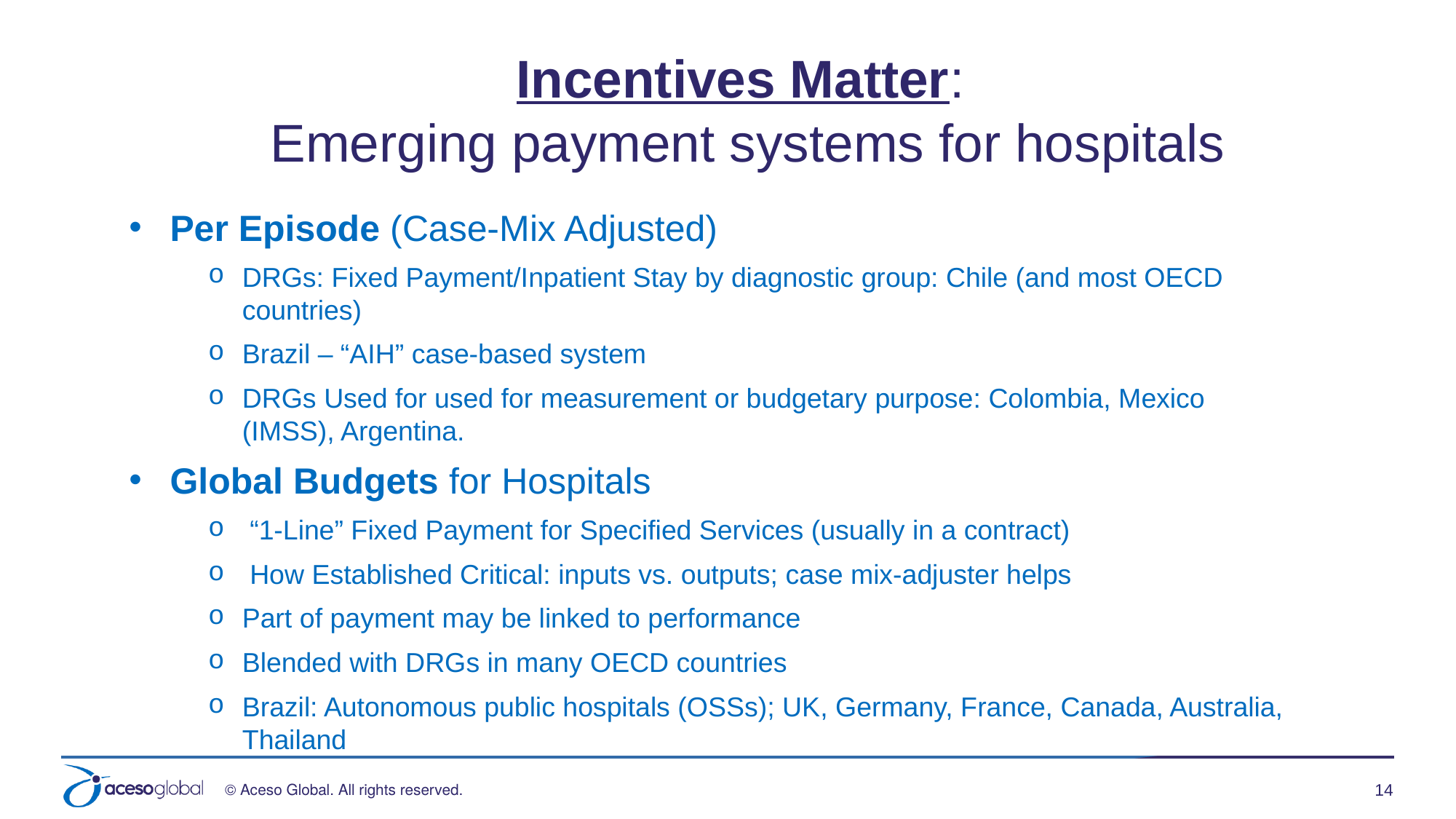

# Incentives Matter: Emerging payment systems for hospitals
Per Episode (Case-Mix Adjusted)
DRGs: Fixed Payment/Inpatient Stay by diagnostic group: Chile (and most OECD countries)
Brazil – “AIH” case-based system
DRGs Used for used for measurement or budgetary purpose: Colombia, Mexico (IMSS), Argentina.
Global Budgets for Hospitals
 “1-Line” Fixed Payment for Specified Services (usually in a contract)
 How Established Critical: inputs vs. outputs; case mix-adjuster helps
Part of payment may be linked to performance
Blended with DRGs in many OECD countries
Brazil: Autonomous public hospitals (OSSs); UK, Germany, France, Canada, Australia, Thailand
14